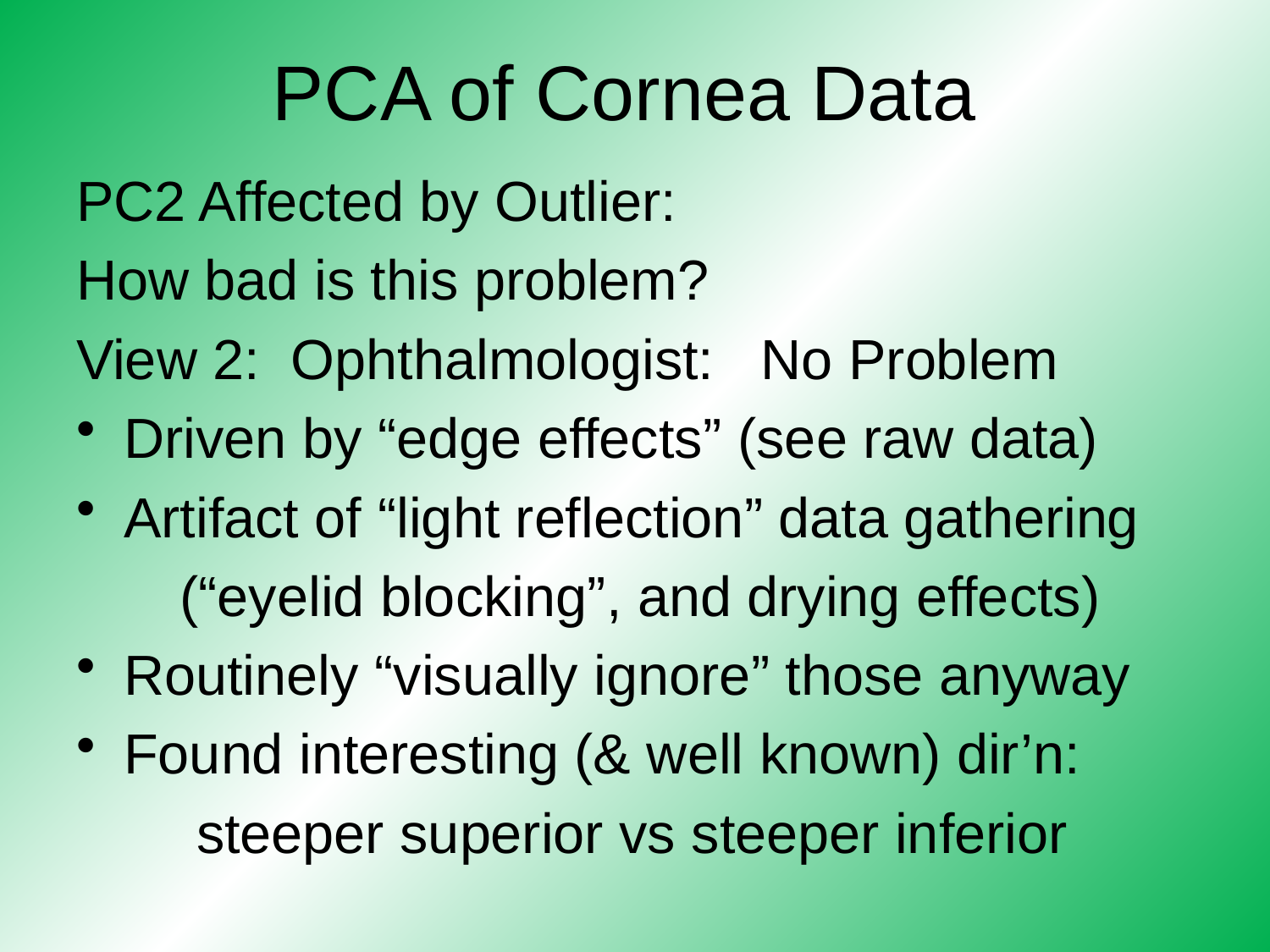

# PCA of Cornea Data
PC2 Affected by Outlier:
How bad is this problem?
View 2:  Ophthalmologist:   No Problem
Driven by “edge effects” (see raw data)
Artifact of “light reflection” data gathering
(“eyelid blocking”, and drying effects)
Routinely “visually ignore” those anyway
Found interesting (& well known) dir’n:
steeper superior vs steeper inferior